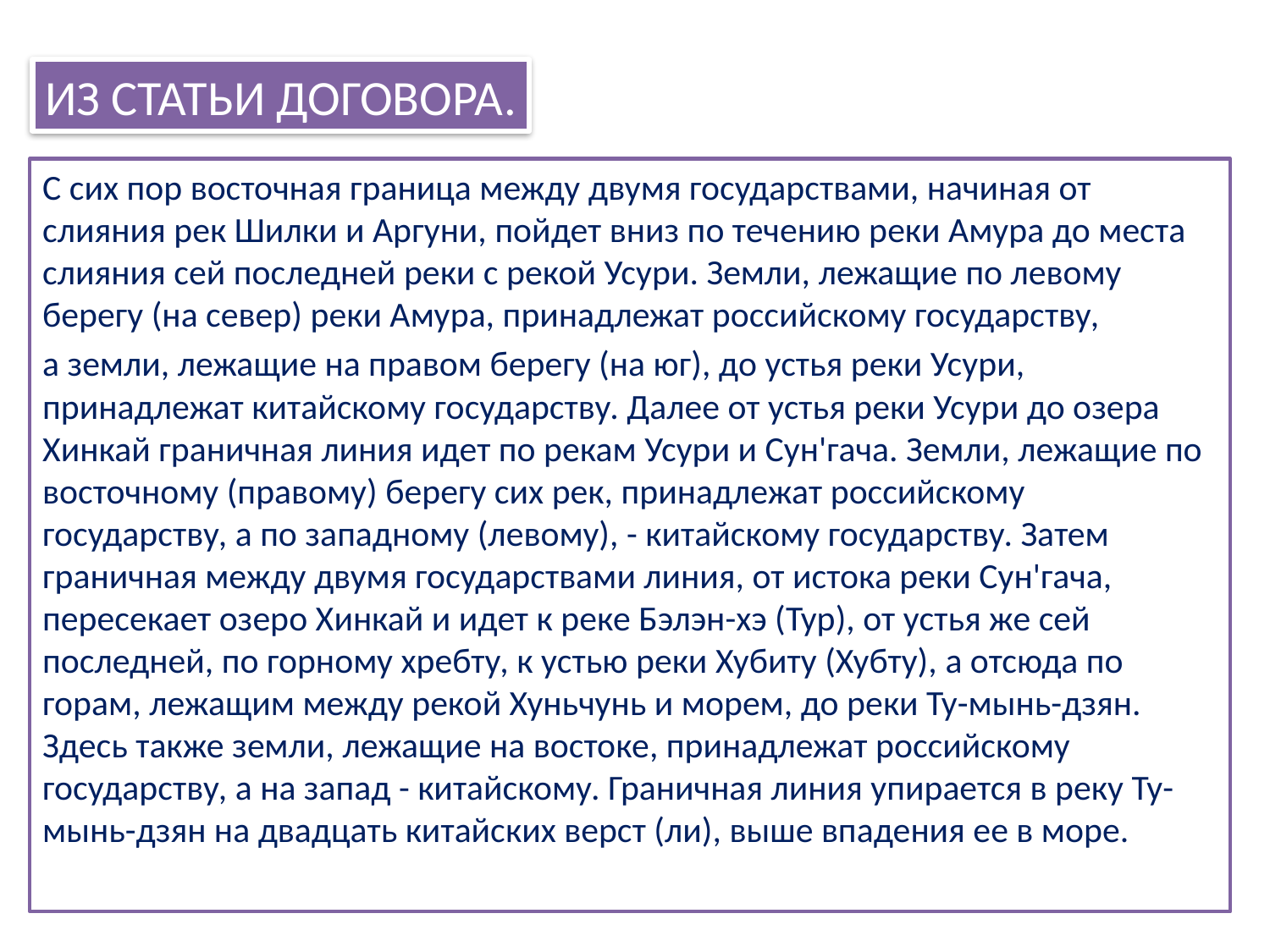

ИЗ СТАТЬИ ДОГОВОРА.
С сих пор восточная граница между двумя государствами, начиная от слияния рек Шилки и Аргуни, пойдет вниз по течению реки Амура до места слияния сей последней реки с рекой Усури. Земли, лежащие по левому берегу (на север) реки Амура, принадлежат российскому государству,
а земли, лежащие на правом берегу (на юг), до устья реки Усури, принадлежат китайскому государству. Далее от устья реки Усури до озера Хинкай граничная линия идет по рекам Усури и Сун'гача. Земли, лежащие по восточному (правому) берегу сих рек, принадлежат российскому государству, а по западному (левому), - китайскому государству. Затем граничная между двумя государствами линия, от истока реки Сун'гача, пересекает озеро Хинкай и идет к реке Бэлэн-хэ (Тур), от устья же сей последней, по горному хребту, к устью реки Хубиту (Хубту), а отсюда по горам, лежащим между рекой Хуньчунь и морем, до реки Ту-мынь-дзян. Здесь также земли, лежащие на востоке, принадлежат российскому государству, а на запад - китайскому. Граничная линия упирается в реку Ту-мынь-дзян на двадцать китайских верст (ли), выше впадения ее в море.

# .